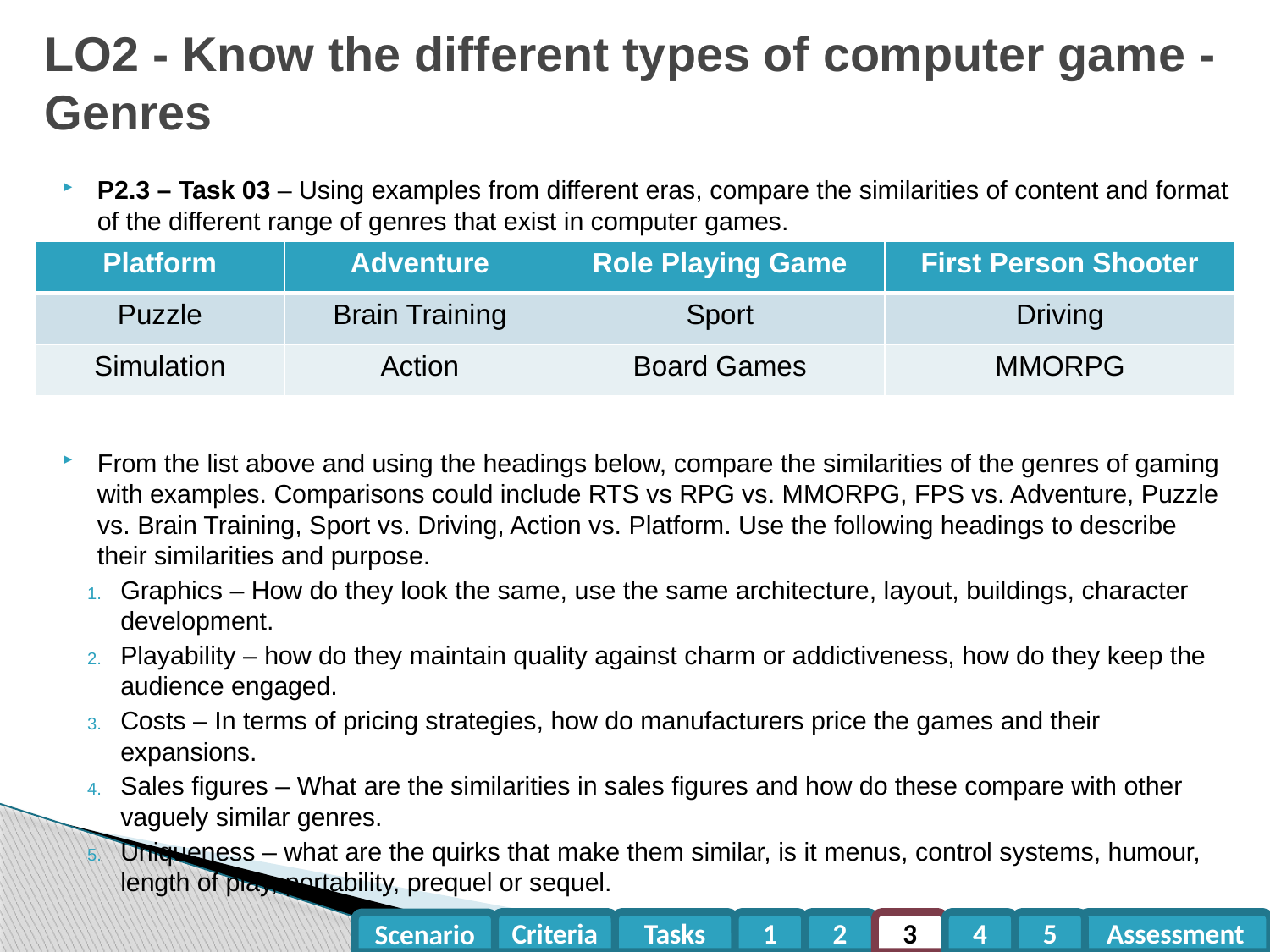

# LO2 - Know the different types of computer game - Genres
P2.3 – Task 03 – Using examples from different eras, compare the similarities of content and format of the different range of genres that exist in computer games.

From the list above and using the headings below, compare the similarities of the genres of gaming with examples. Comparisons could include RTS vs RPG vs. MMORPG, FPS vs. Adventure, Puzzle vs. Brain Training, Sport vs. Driving, Action vs. Platform. Use the following headings to describe their similarities and purpose.
Graphics – How do they look the same, use the same architecture, layout, buildings, character development.
Playability – how do they maintain quality against charm or addictiveness, how do they keep the audience engaged.
Costs – In terms of pricing strategies, how do manufacturers price the games and their expansions.
Sales figures – What are the similarities in sales figures and how do these compare with other vaguely similar genres.
Uniqueness – what are the quirks that make them similar, is it menus, control systems, humour, length of play, portability, prequel or sequel.
| Platform | Adventure | Role Playing Game | First Person Shooter |
| --- | --- | --- | --- |
| Puzzle | Brain Training | Sport | Driving |
| Simulation | Action | Board Games | MMORPG |
Criteria
Tasks
1
2
3
4
5
Assessment
Scenario